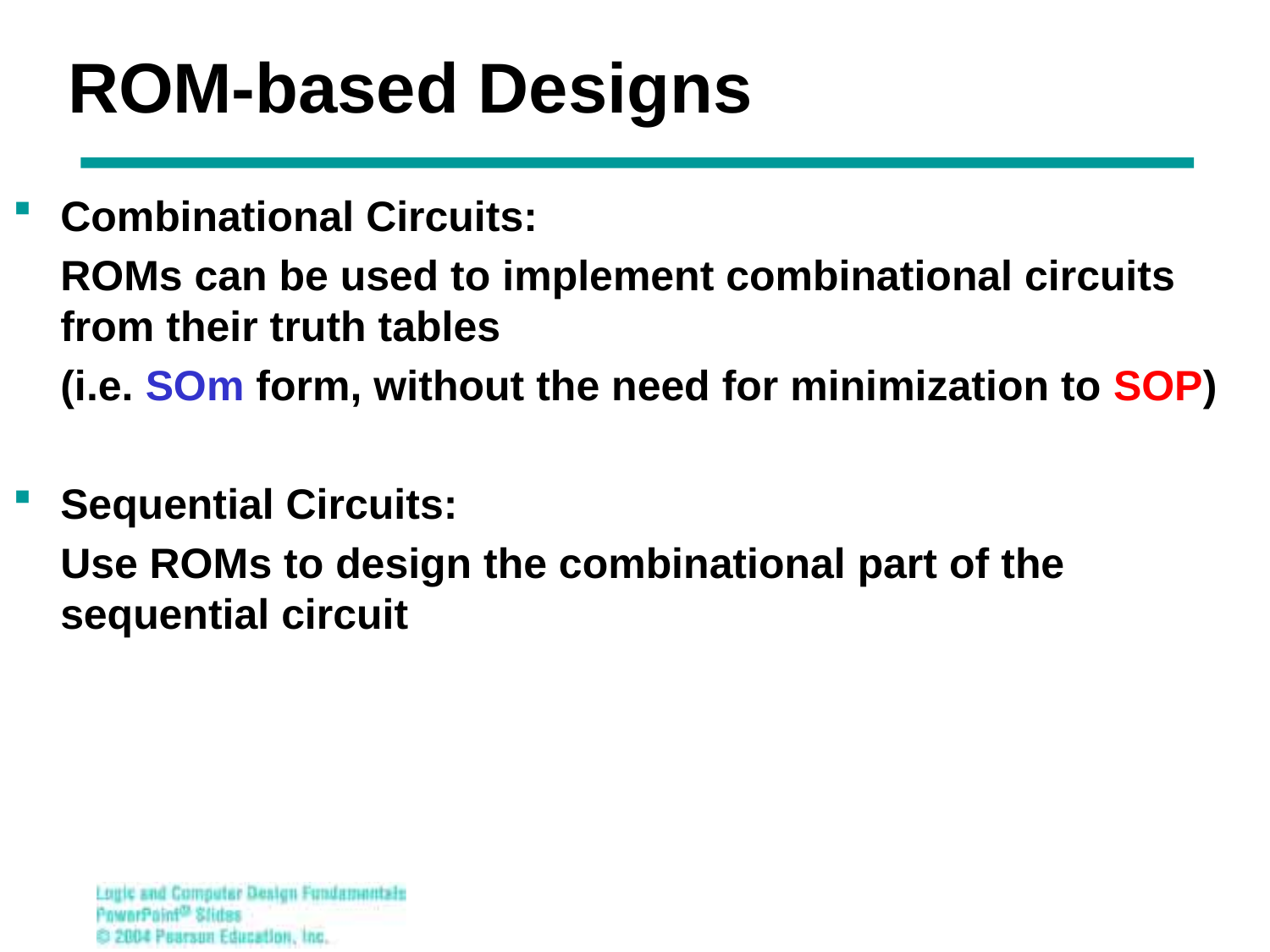

# ROM-based Designs
Combinational Circuits:
	ROMs can be used to implement combinational circuits from their truth tables
	(i.e. SOm form, without the need for minimization to SOP)

Sequential Circuits:
	Use ROMs to design the combinational part of the sequential circuit